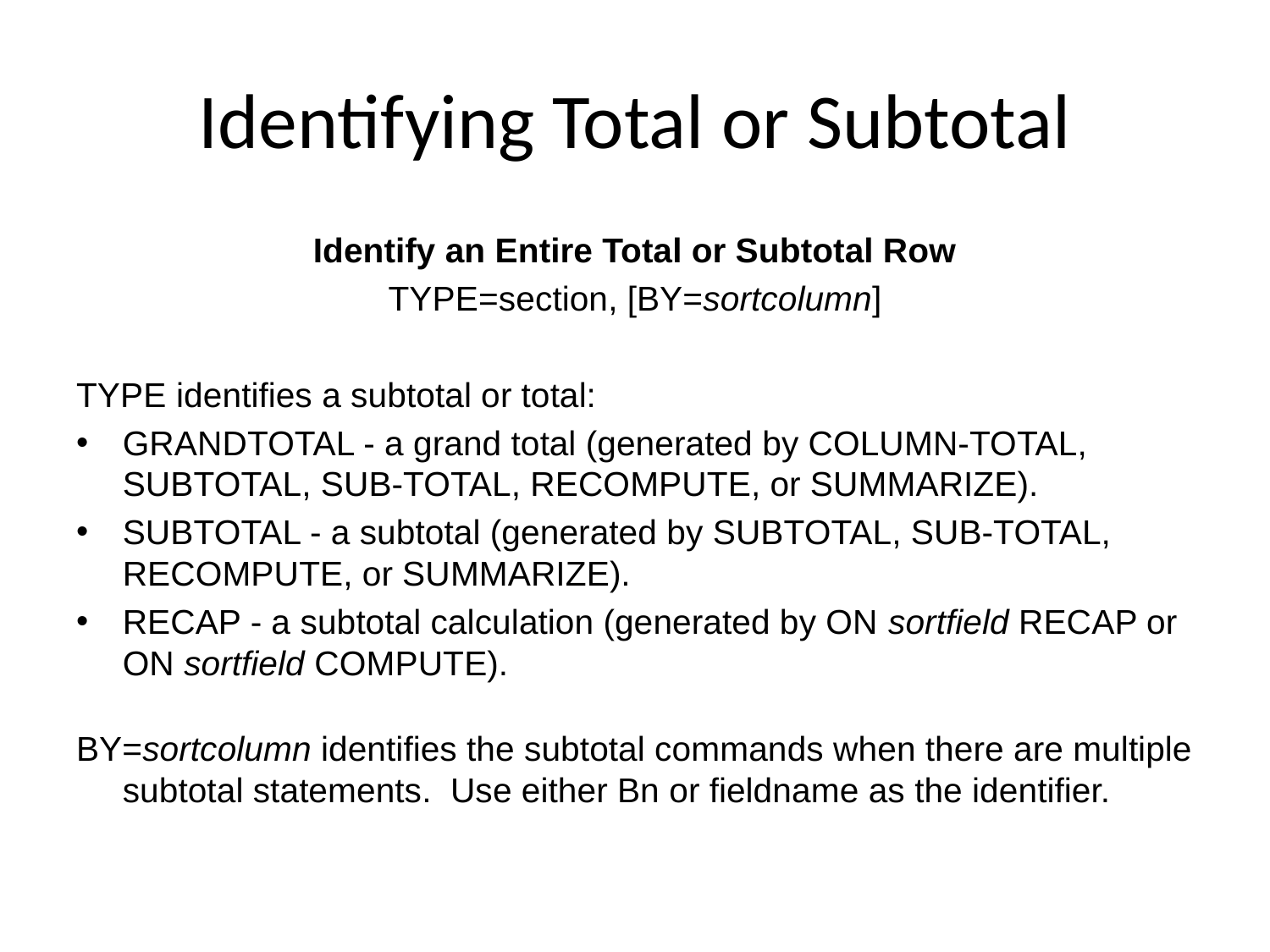

# Identifying Total or Subtotal
Identify an Entire Total or Subtotal Row
TYPE=section, [BY=sortcolumn]

TYPE identifies a subtotal or total:
GRANDTOTAL - a grand total (generated by COLUMN-TOTAL, SUBTOTAL, SUB-TOTAL, RECOMPUTE, or SUMMARIZE).
SUBTOTAL - a subtotal (generated by SUBTOTAL, SUB-TOTAL, RECOMPUTE, or SUMMARIZE).
RECAP - a subtotal calculation (generated by ON sortfield RECAP or ON sortfield COMPUTE).

BY=sortcolumn identifies the subtotal commands when there are multiple subtotal statements.  Use either Bn or fieldname as the identifier.